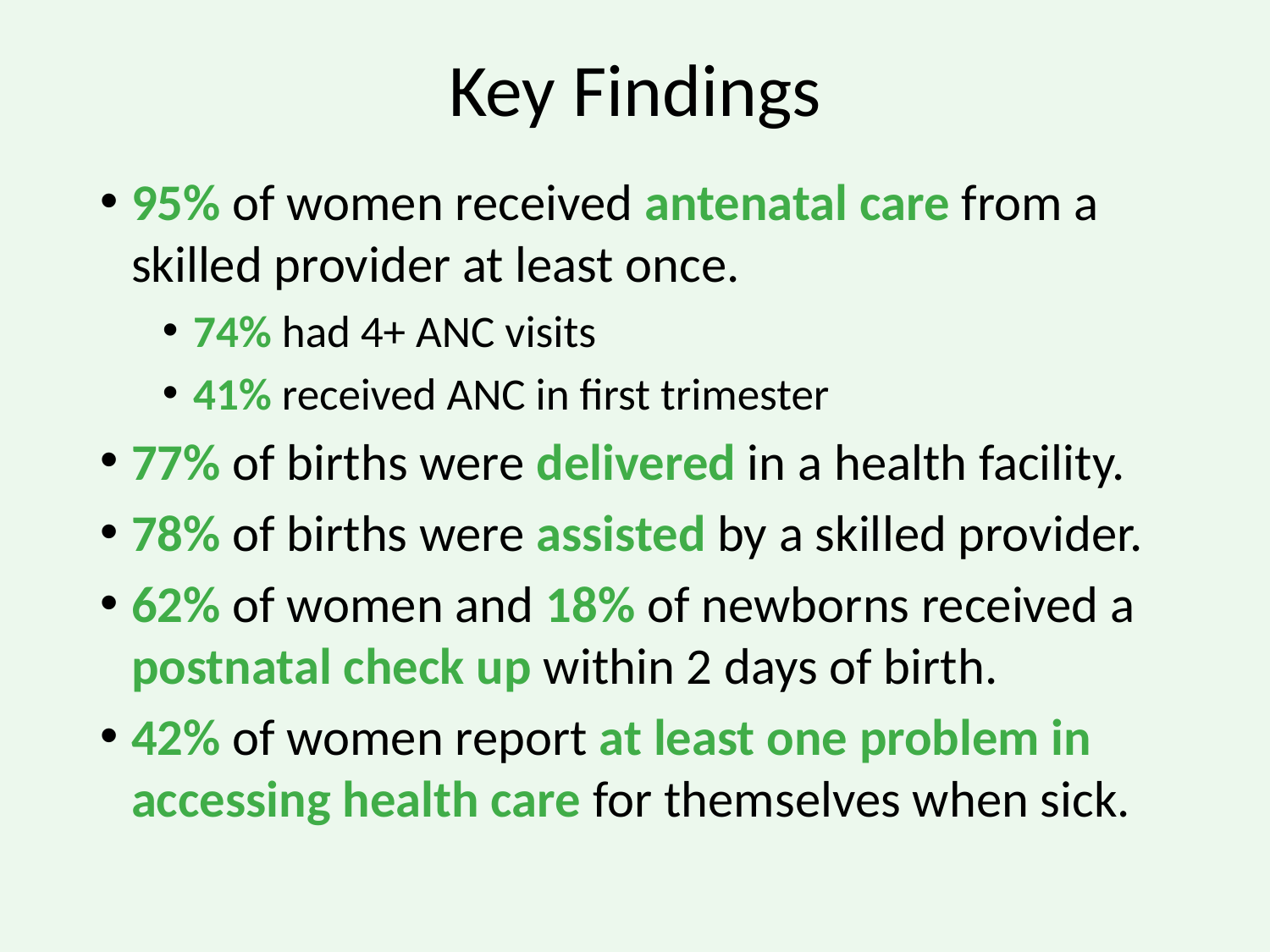

# Key Findings
95% of women received antenatal care from a skilled provider at least once.
74% had 4+ ANC visits
41% received ANC in first trimester
77% of births were delivered in a health facility.
78% of births were assisted by a skilled provider.
62% of women and 18% of newborns received a postnatal check up within 2 days of birth.
42% of women report at least one problem in accessing health care for themselves when sick.